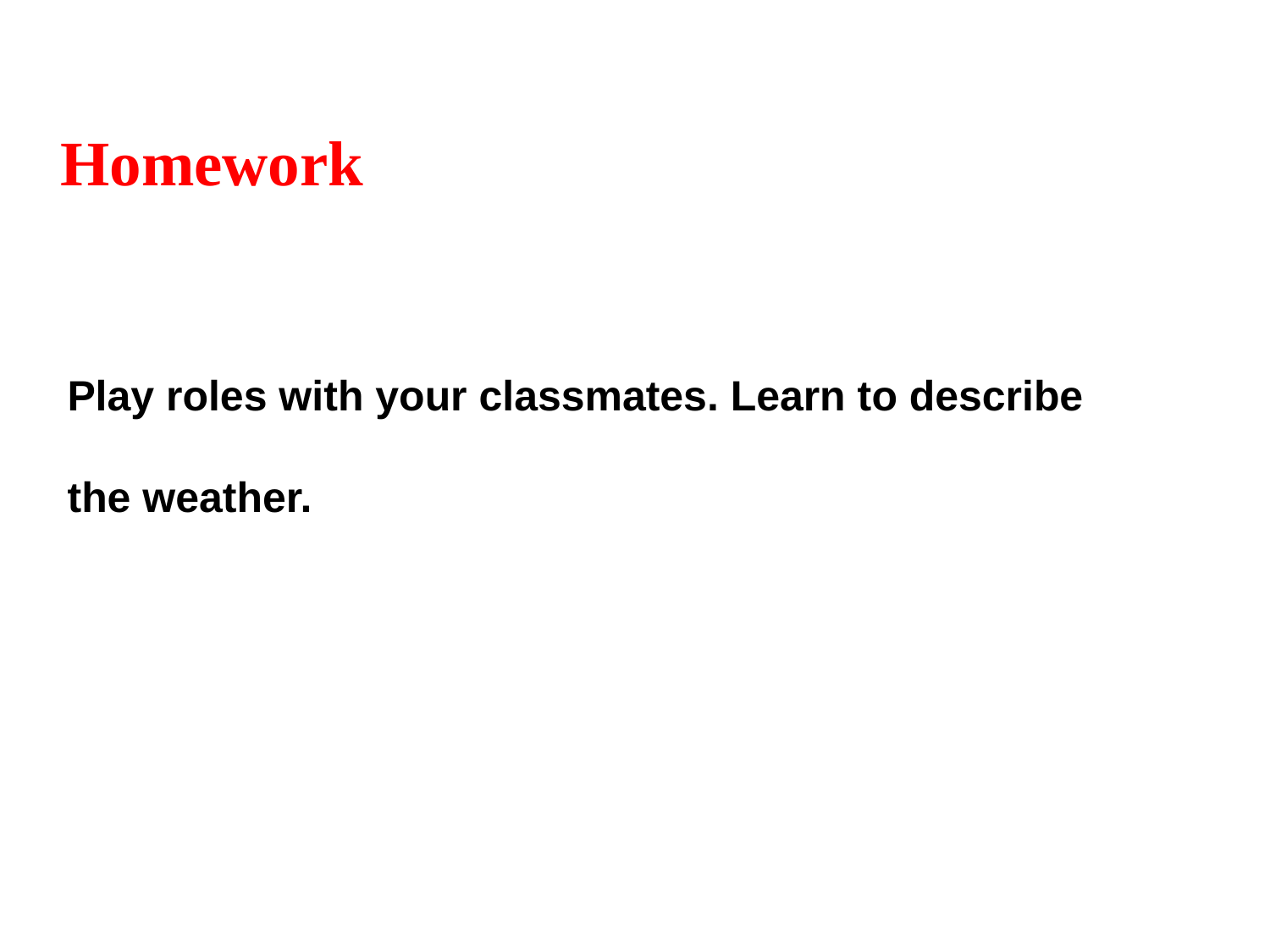

Homework

Play roles with your classmates. Learn to describe
the weather.